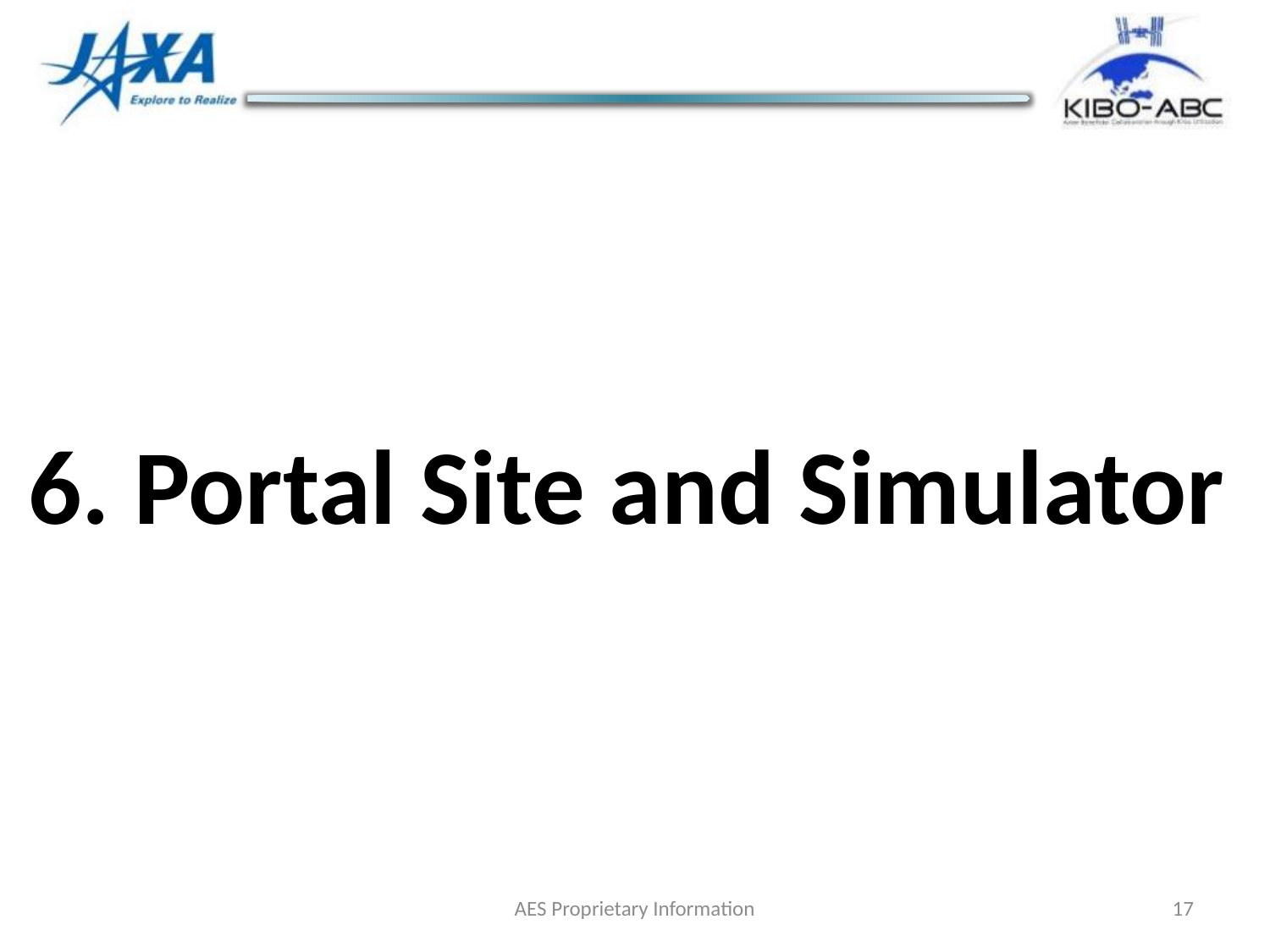

6. Portal Site and Simulator
AES Proprietary Information
17